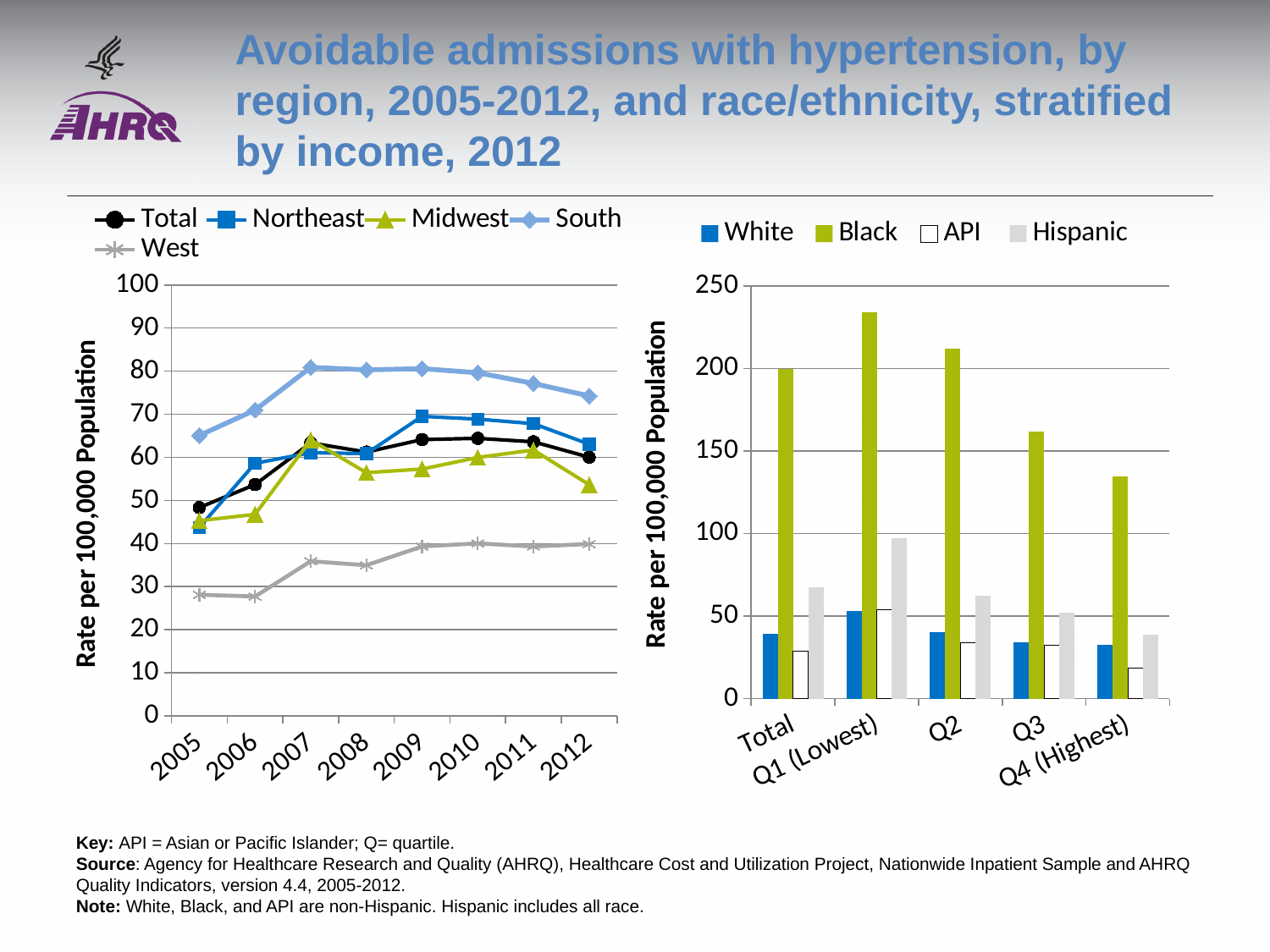

# Avoidable admissions with hypertension, by region, 2005-2012, and race/ethnicity, stratified by income, 2012

### Chart

| Category | Total | Northeast | Midwest | South | West  |
|---|---|---|---|---|---|
| 2005 | 48.36 | 43.73 | 45.29 | 65.07 | 28.12 |
| 2006 | 53.69 | 58.64 | 46.78 | 70.99 | 27.72 |
| 2007 | 63.36 | 61.08 | 64.08 | 80.89 | 35.9 |
| 2008 | 61.23 | 60.88 | 56.46 | 80.31 | 34.96 |
| 2009 | 64.13 | 69.52 | 57.29 | 80.58 | 39.32 |
| 2010 | 64.42 | 68.87 | 59.98 | 79.63 | 40.04 |
| 2011 | 63.61 | 67.82 | 61.71 | 77.15 | 39.31 |
| 2012 | 60.05 | 63.07 | 53.67 | 74.26 | 39.9 |

### Chart

| Category | White | Black | API  | Hispanic |
|---|---|---|---|---|
| Total | 39.1 | 199.63 | 28.47 | 67.18 |
| Q1 (Lowest) | 53.3 | 233.9 | 53.6 | 97.3 |
| Q2 | 40.5 | 211.8 | 33.6 | 62.1 |
| Q3 | 34.3 | 161.7 | 32.5 | 52.2 |
| Q4 (Highest) | 32.4 | 134.6 | 18.4 | 38.5 |
Key: API = Asian or Pacific Islander; Q= quartile.
Source: Agency for Healthcare Research and Quality (AHRQ), Healthcare Cost and Utilization Project, Nationwide Inpatient Sample and AHRQ Quality Indicators, version 4.4, 2005-2012.
Note: White, Black, and API are non-Hispanic. Hispanic includes all race.